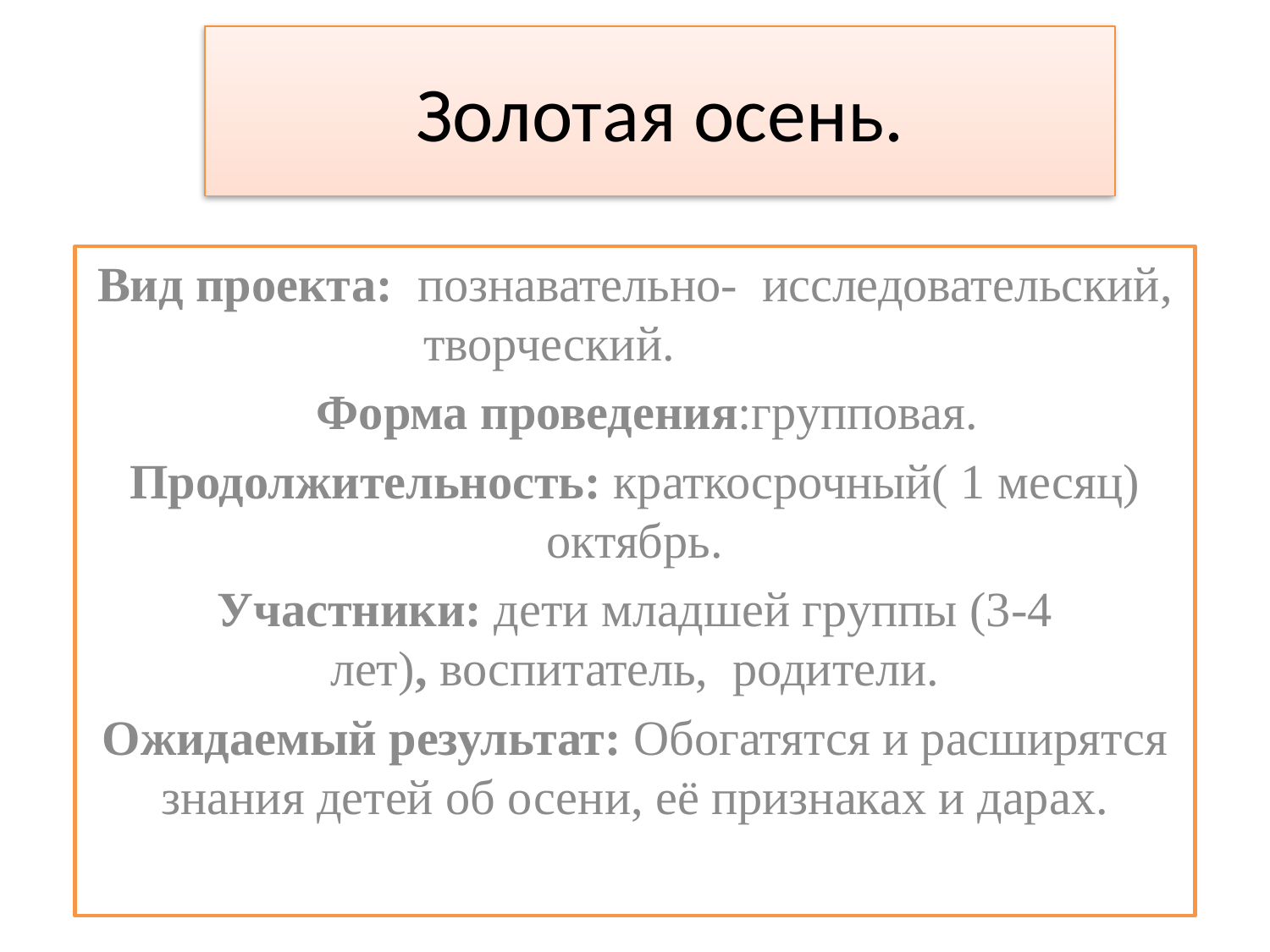

# Золотая осень.
Вид проекта:  познавательно-  исследовательский, творческий.
  Форма проведения:групповая.
Продолжительность: краткосрочный( 1 месяц) октябрь.
Участники: дети младшей группы (3-4 лет), воспитатель,  родители.
Ожидаемый результат: Обогатятся и расширятся знания детей об осени, её признаках и дарах.